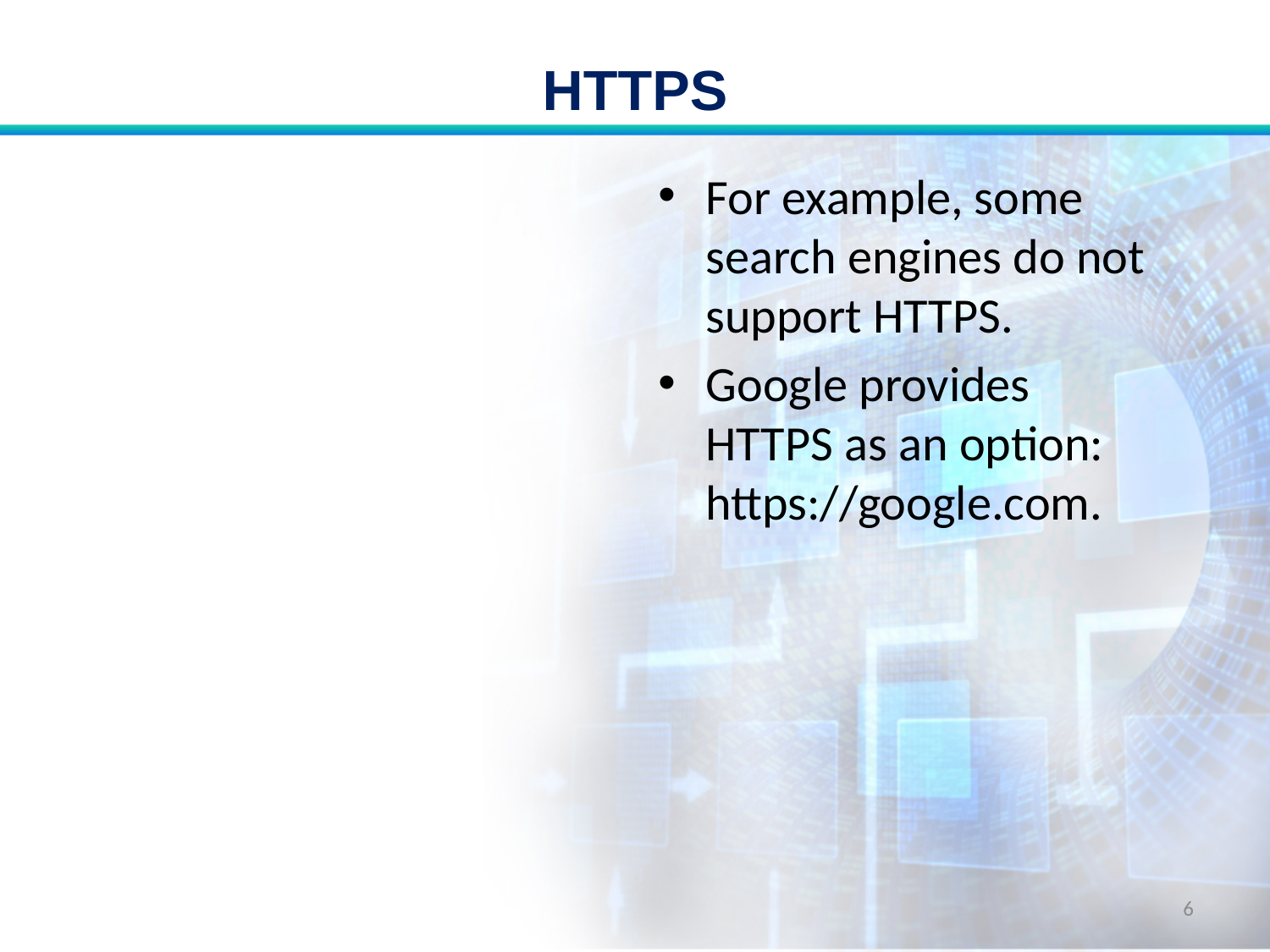

# HTTPS
For example, some search engines do not support HTTPS.
Google provides HTTPS as an option: https://google.com.

6